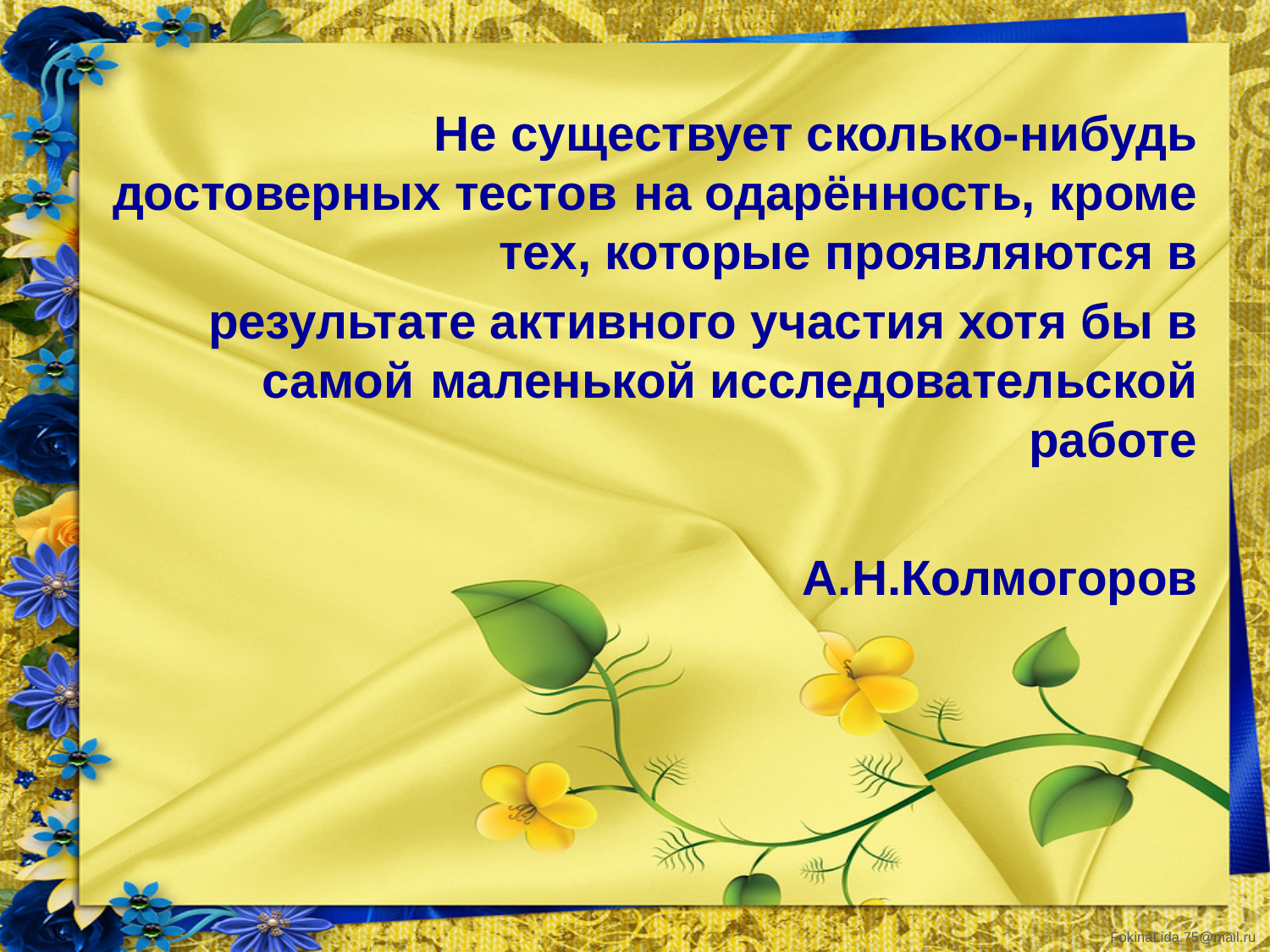

Не существует сколько-нибудь достоверных тестов на одарённость, кроме тех, которые проявляются в
результате активного участия хотя бы в самой маленькой исследовательской работе

А.Н.Колмогоров
#